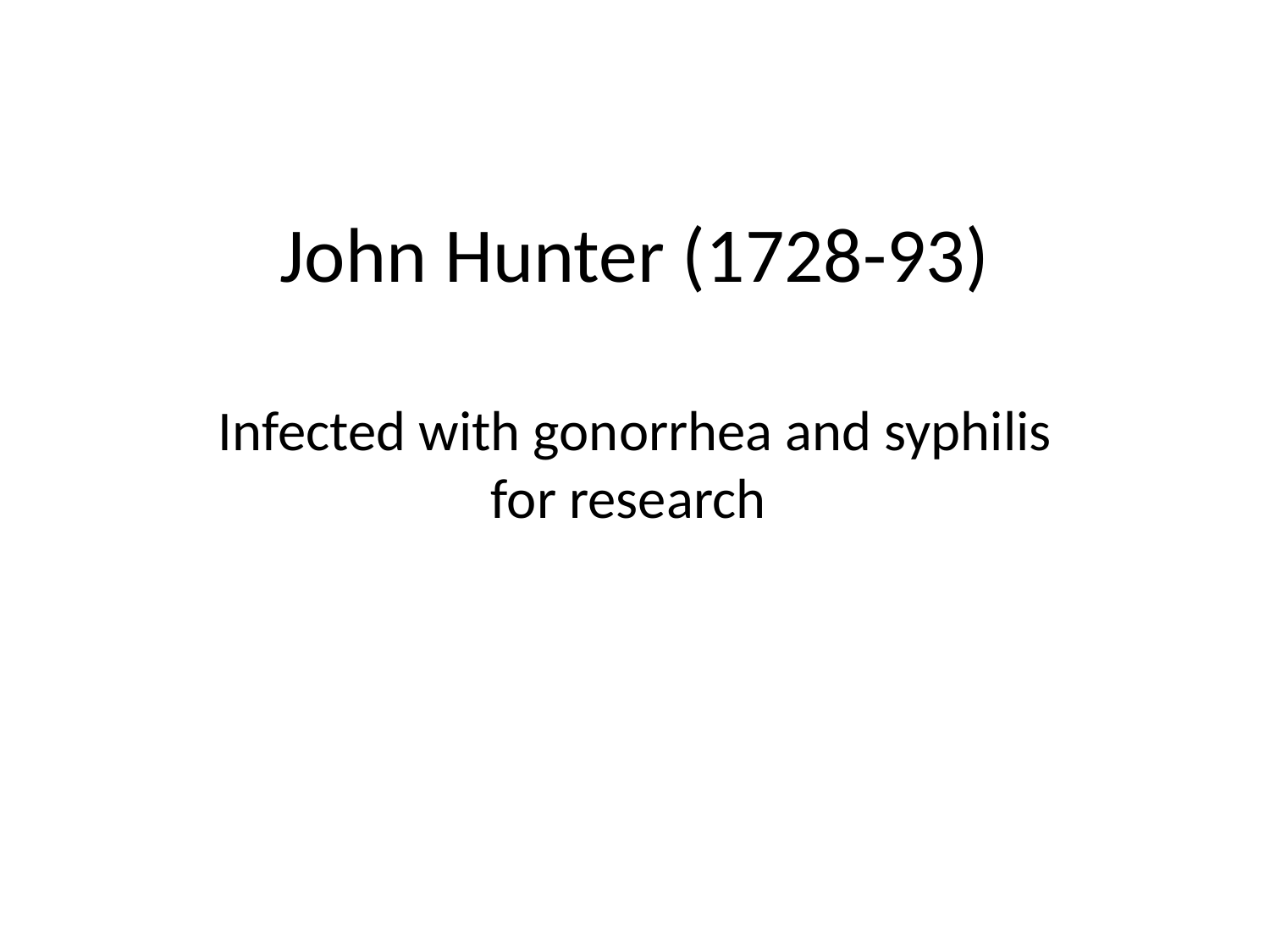

# John Hunter (1728-93)
Infected with gonorrhea and syphilis for research